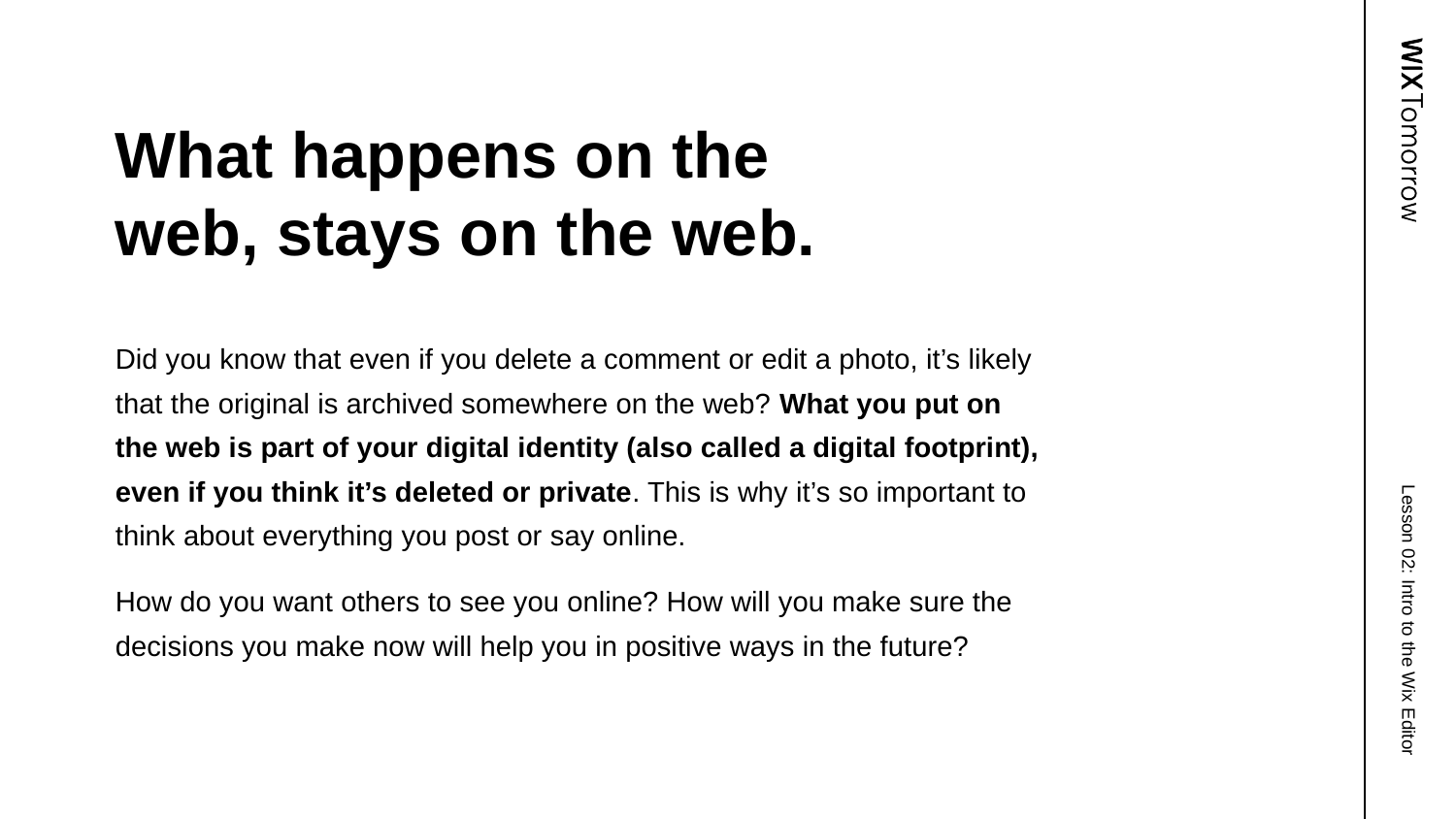

# What happens on the web, stays on the web.
Did you know that even if you delete a comment or edit a photo, it’s likely that the original is archived somewhere on the web? What you put on the web is part of your digital identity (also called a digital footprint), even if you think it’s deleted or private. This is why it’s so important to think about everything you post or say online.
How do you want others to see you online? How will you make sure the decisions you make now will help you in positive ways in the future?